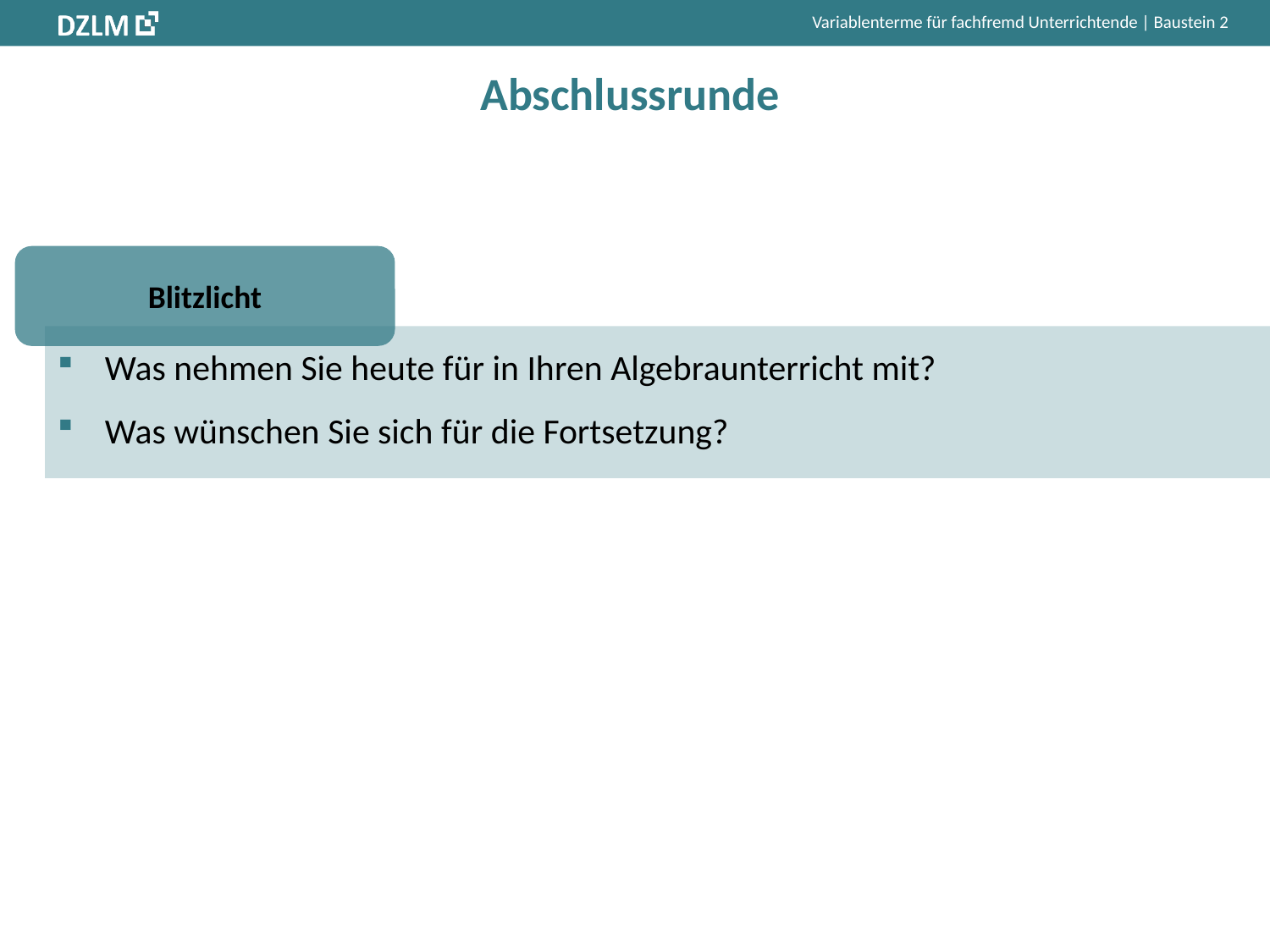

# Abschlussrunde

Was nehmen Sie heute für in Ihren Algebraunterricht mit?
Was wünschen Sie sich für die Fortsetzung?
Blitzlicht